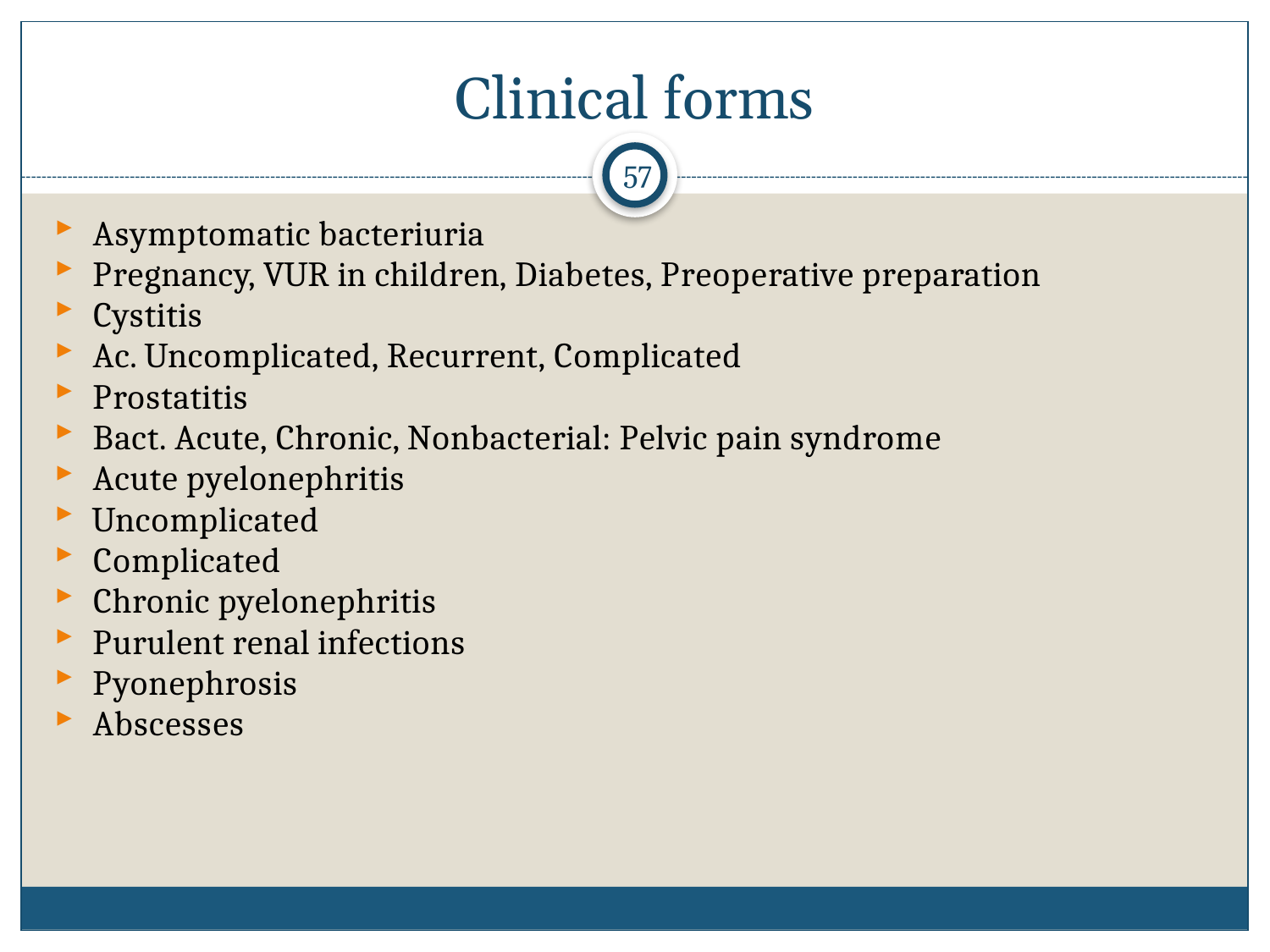

# Clinical forms
57
Asymptomatic bacteriuria
Pregnancy, VUR in children, Diabetes, Preoperative preparation
Cystitis
Ac. Uncomplicated, Recurrent, Complicated
Prostatitis
Bact. Acute, Chronic, Nonbacterial: Pelvic pain syndrome
Acute pyelonephritis
Uncomplicated
Complicated
Chronic pyelonephritis
Purulent renal infections
Pyonephrosis
Abscesses